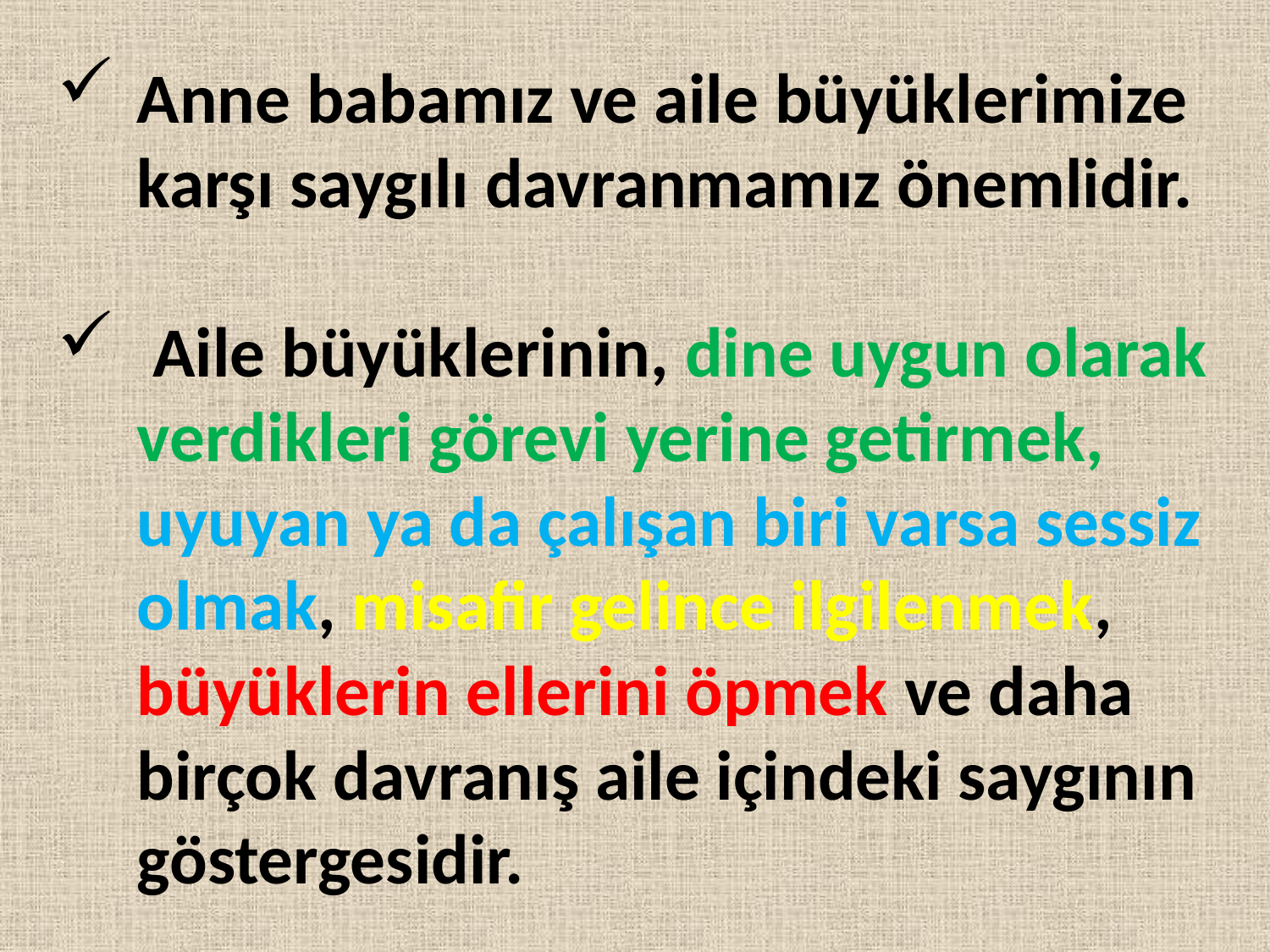

Anne babamız ve aile büyüklerimize karşı saygılı davranmamız önemlidir.

 Aile büyüklerinin, dine uygun olarak verdikleri görevi yerine getirmek, uyuyan ya da çalışan biri varsa sessiz olmak, misafir gelince ilgilenmek, büyüklerin ellerini öpmek ve daha birçok davranış aile içindeki saygının göstergesidir.